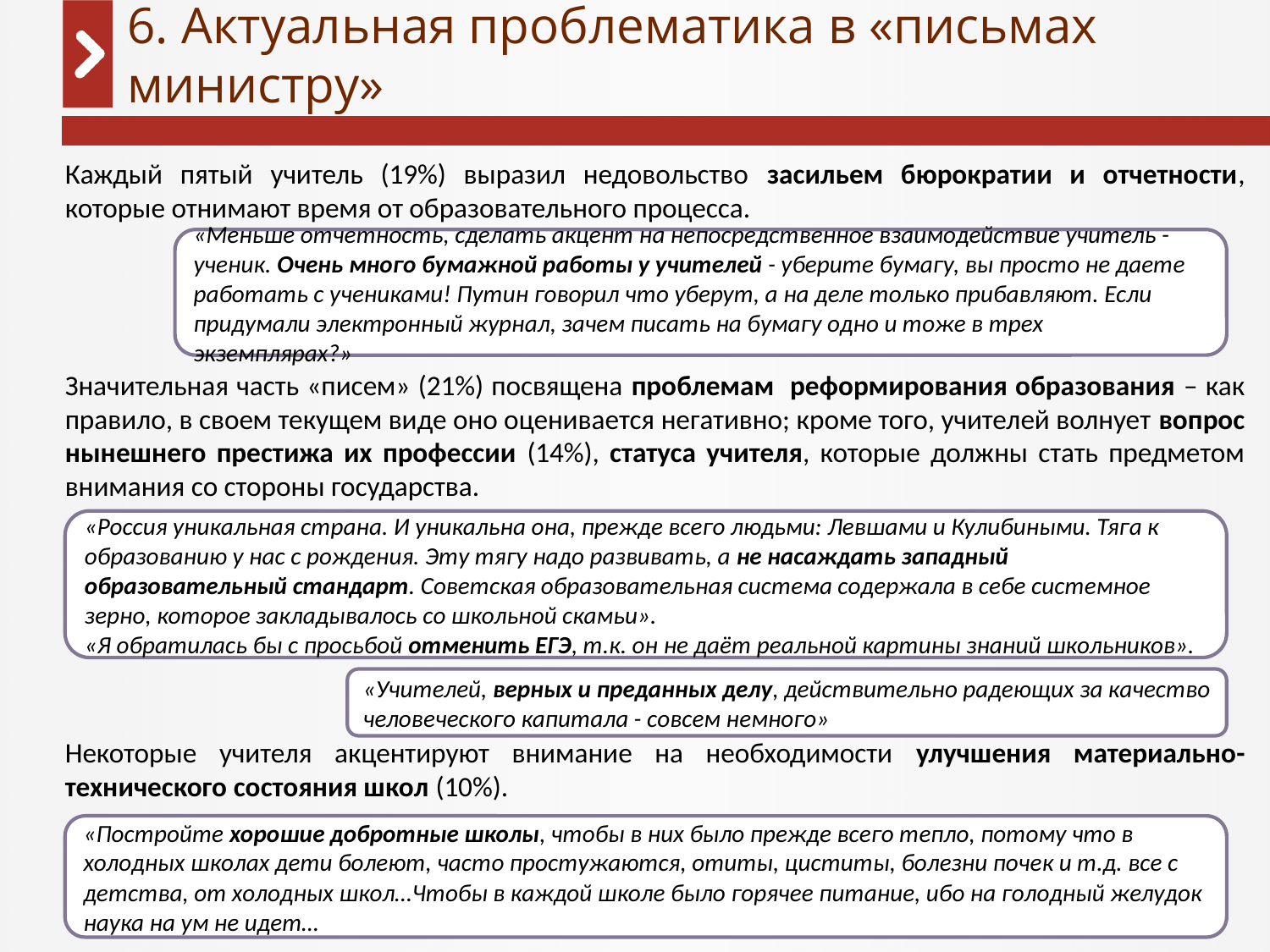

# 6. Актуальная проблематика в «письмах министру»
Каждый пятый учитель (19%) выразил недовольство засильем бюрократии и отчетности, которые отнимают время от образовательного процесса.

Значительная часть «писем» (21%) посвящена проблемам  реформирования образования – как правило, в своем текущем виде оно оценивается негативно; кроме того, учителей волнует вопрос нынешнего престижа их профессии (14%), статуса учителя, которые должны стать предметом внимания со стороны государства.

Некоторые учителя акцентируют внимание на необходимости улучшения материально-технического состояния школ (10%).
«Меньше отчетность, сделать акцент на непосредственное взаимодействие учитель - ученик. Очень много бумажной работы у учителей - уберите бумагу, вы просто не даете работать с учениками! Путин говорил что уберут, а на деле только прибавляют. Если придумали электронный журнал, зачем писать на бумагу одно и тоже в трех экземплярах?»
«Россия уникальная страна. И уникальна она, прежде всего людьми: Левшами и Кулибиными. Тяга к образованию у нас с рождения. Эту тягу надо развивать, а не насаждать западный образовательный стандарт. Советская образовательная система содержала в себе системное зерно, которое закладывалось со школьной скамьи».
«Я обратилась бы с просьбой отменить ЕГЭ, т.к. он не даёт реальной картины знаний школьников».
«Учителей, верных и преданных делу, действительно радеющих за качество человеческого капитала - совсем немного»
«Постройте хорошие добротные школы, чтобы в них было прежде всего тепло, потому что в холодных школах дети болеют, часто простужаются, отиты, циститы, болезни почек и т.д. все с детства, от холодных школ…Чтобы в каждой школе было горячее питание, ибо на голодный желудок наука на ум не идет…